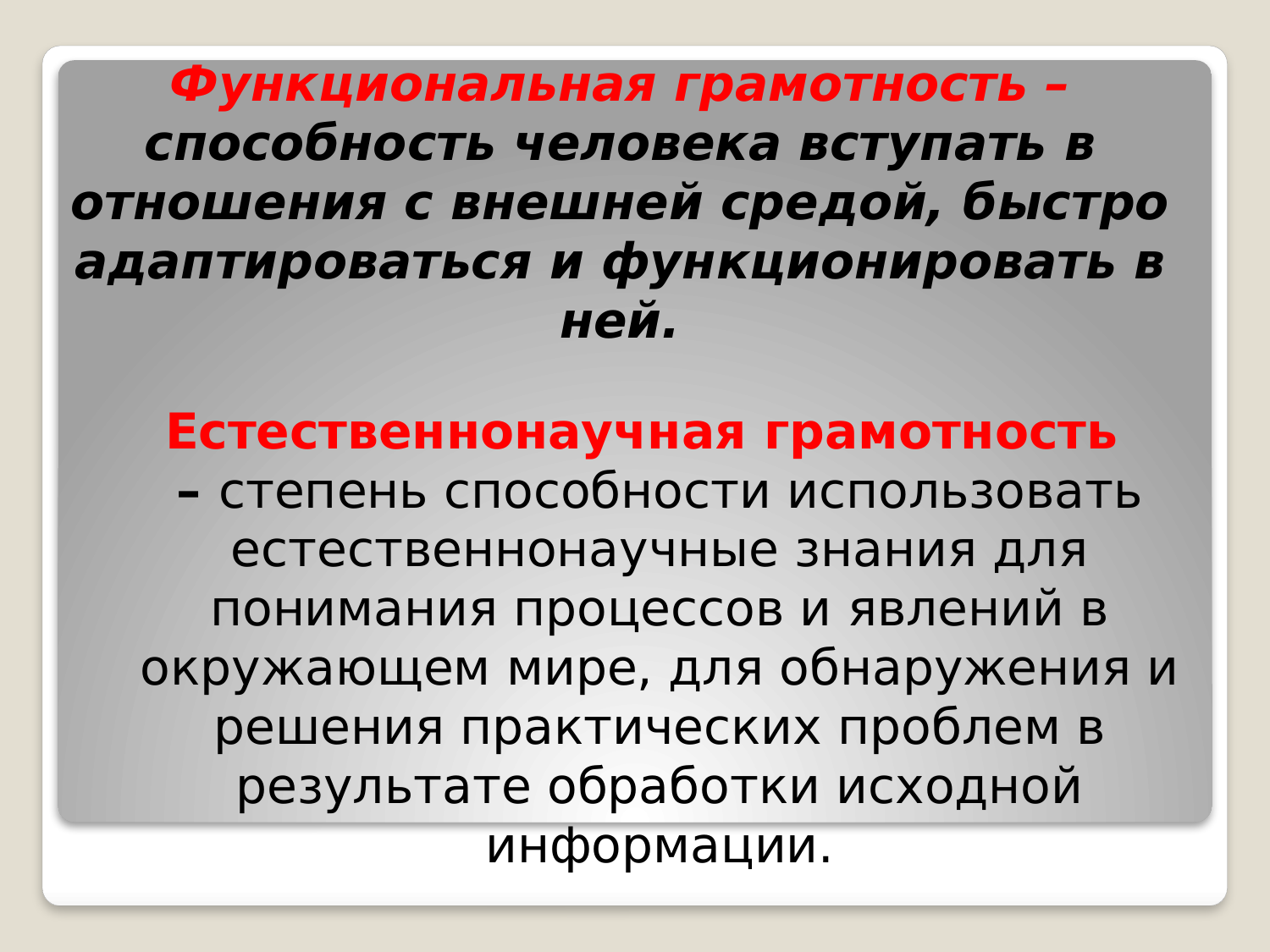

# Функциональная грамотность – способность человека вступать в отношения с внешней средой, быстро адаптироваться и функционировать в ней.
Естественнонаучная грамотность – степень способности использовать естественнонаучные знания для понимания процессов и явлений в окружающем мире, для обнаружения и решения практических проблем в результате обработки исходной информации.